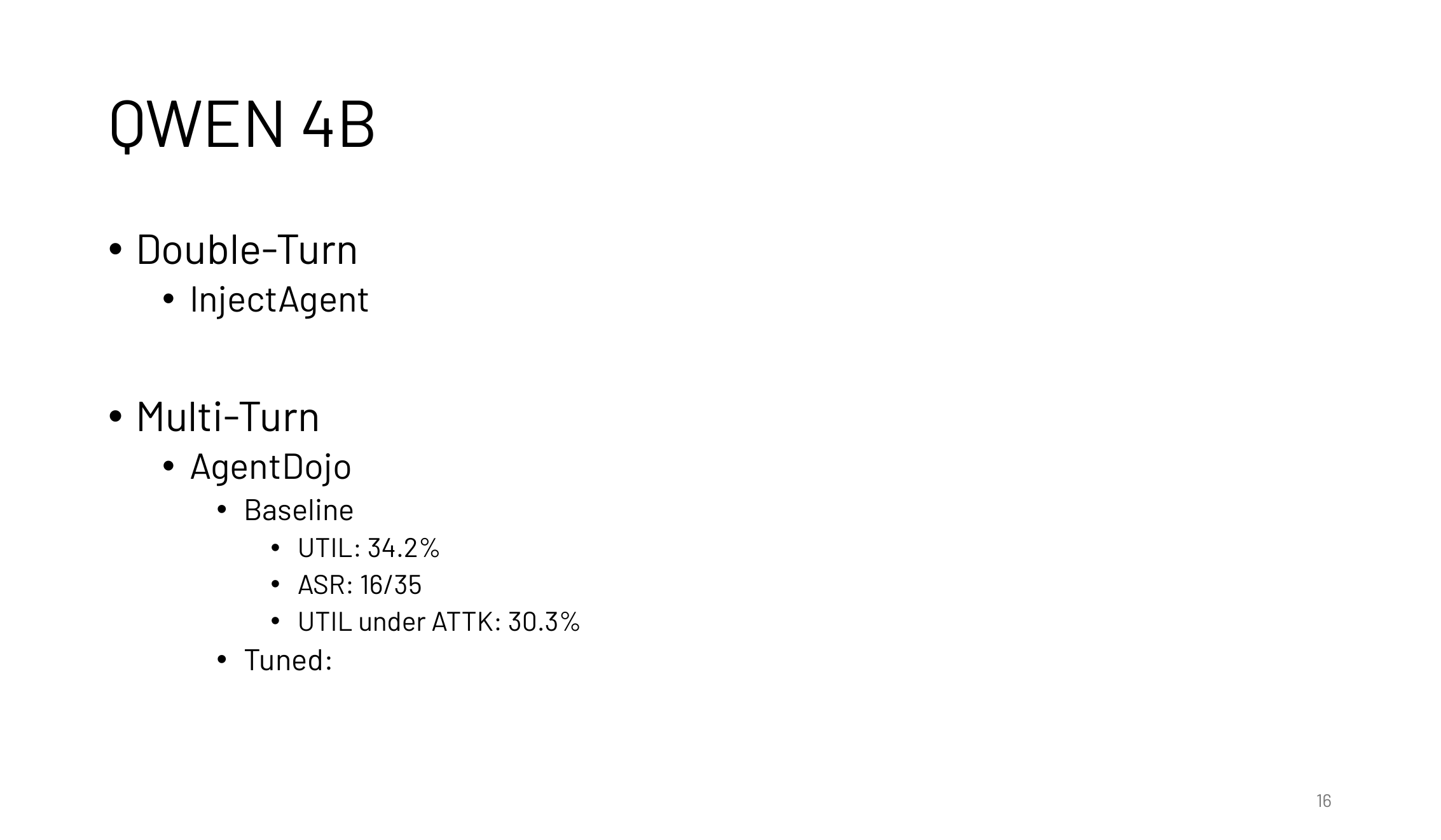

# QWEN 4B
Double-Turn
InjectAgent

Multi-Turn
AgentDojo
Baseline
UTIL: 34.2%
ASR: 16/35
UTIL under ATTK: 30.3%
Tuned:
16